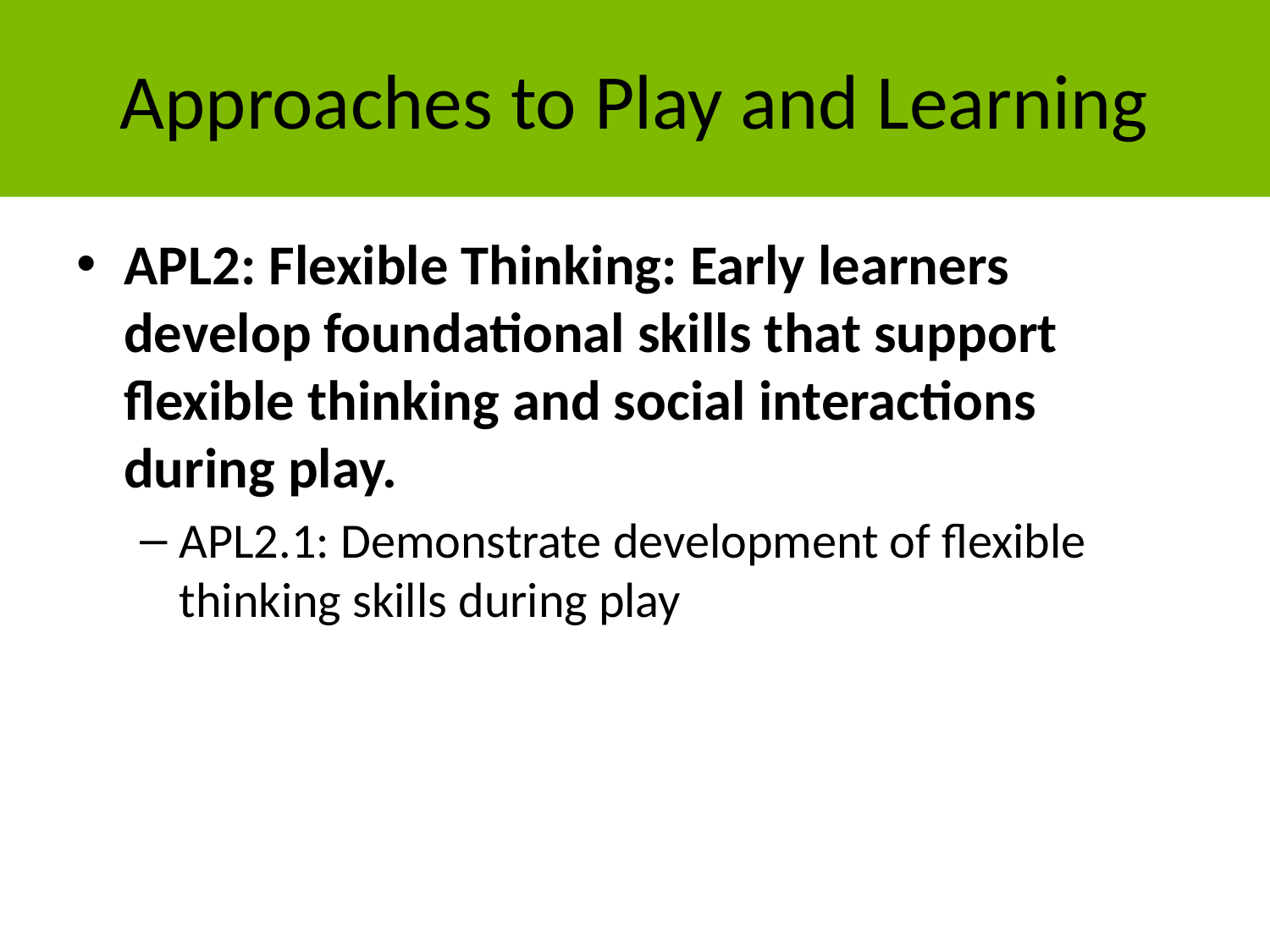

# Approaches to Play and Learning
APL2: Flexible Thinking: Early learners develop foundational skills that support flexible thinking and social interactions during play.
APL2.1: Demonstrate development of flexible thinking skills during play